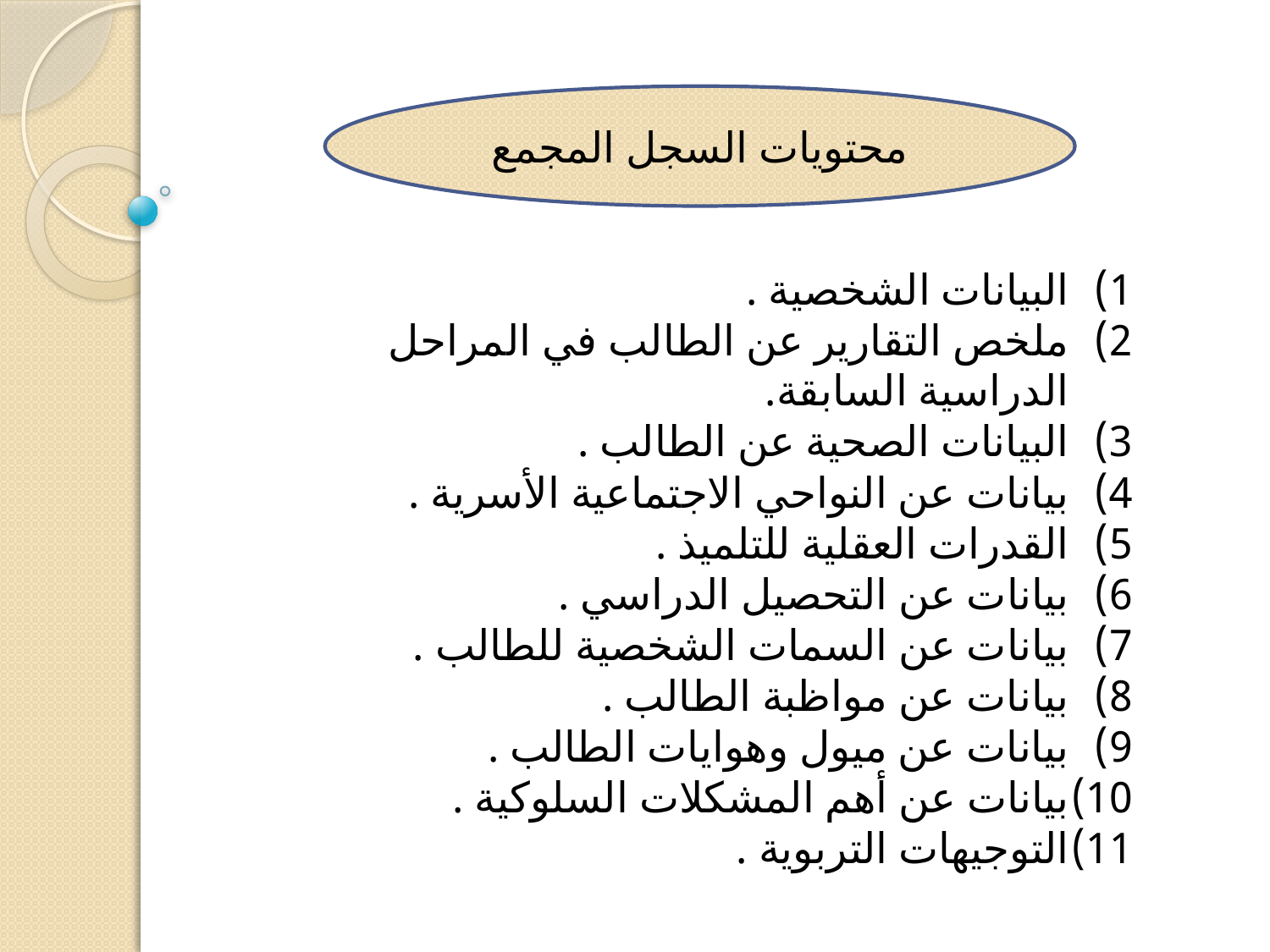

محتويات السجل المجمع
البيانات الشخصية .
ملخص التقارير عن الطالب في المراحل الدراسية السابقة.
البيانات الصحية عن الطالب .
بيانات عن النواحي الاجتماعية الأسرية .
القدرات العقلية للتلميذ .
بيانات عن التحصيل الدراسي .
بيانات عن السمات الشخصية للطالب .
بيانات عن مواظبة الطالب .
بيانات عن ميول وهوايات الطالب .
بيانات عن أهم المشكلات السلوكية .
التوجيهات التربوية .